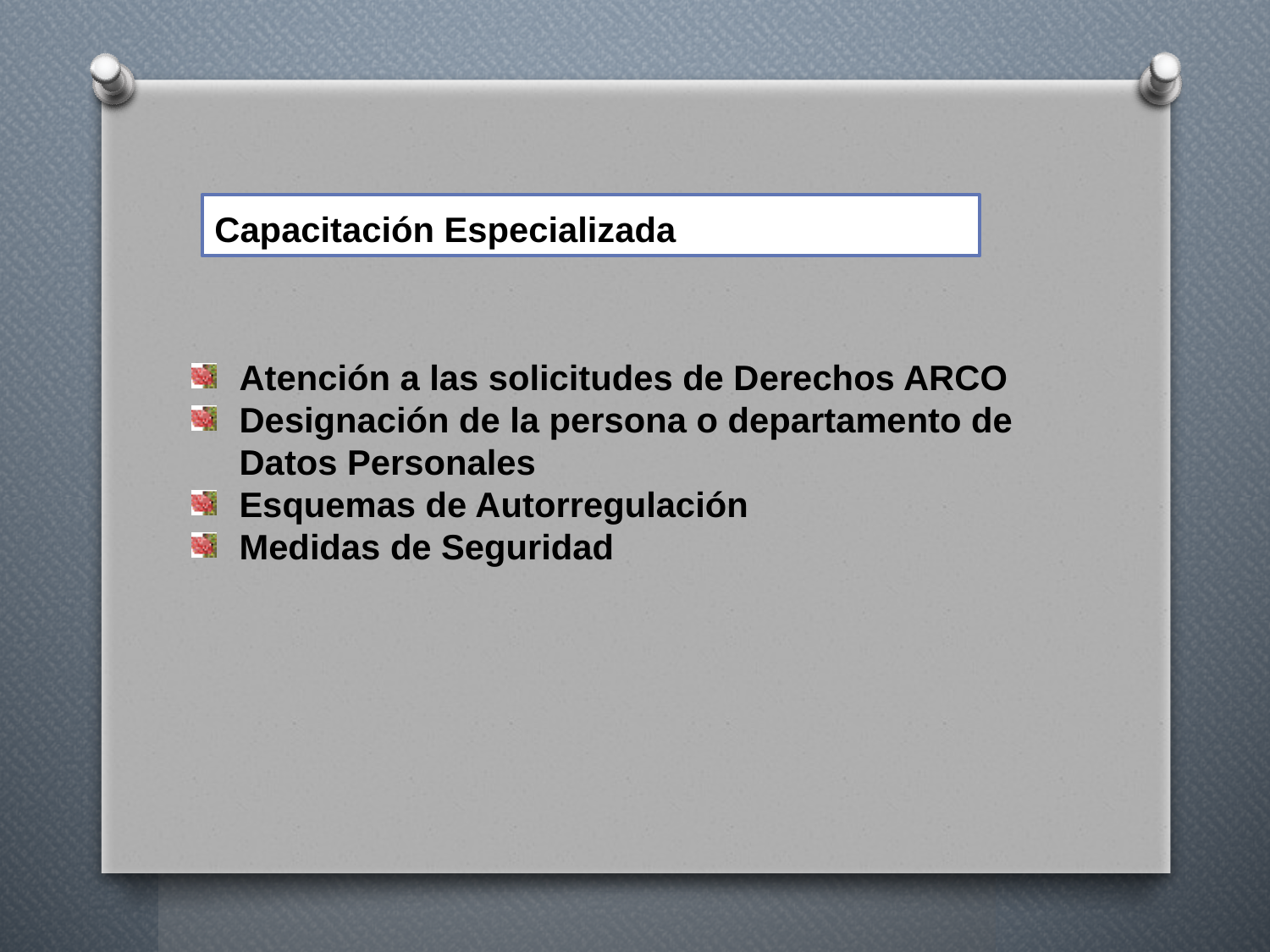

Capacitación Especializada

Atención a las solicitudes de Derechos ARCO
Designación de la persona o departamento de Datos Personales
Esquemas de Autorregulación
Medidas de Seguridad